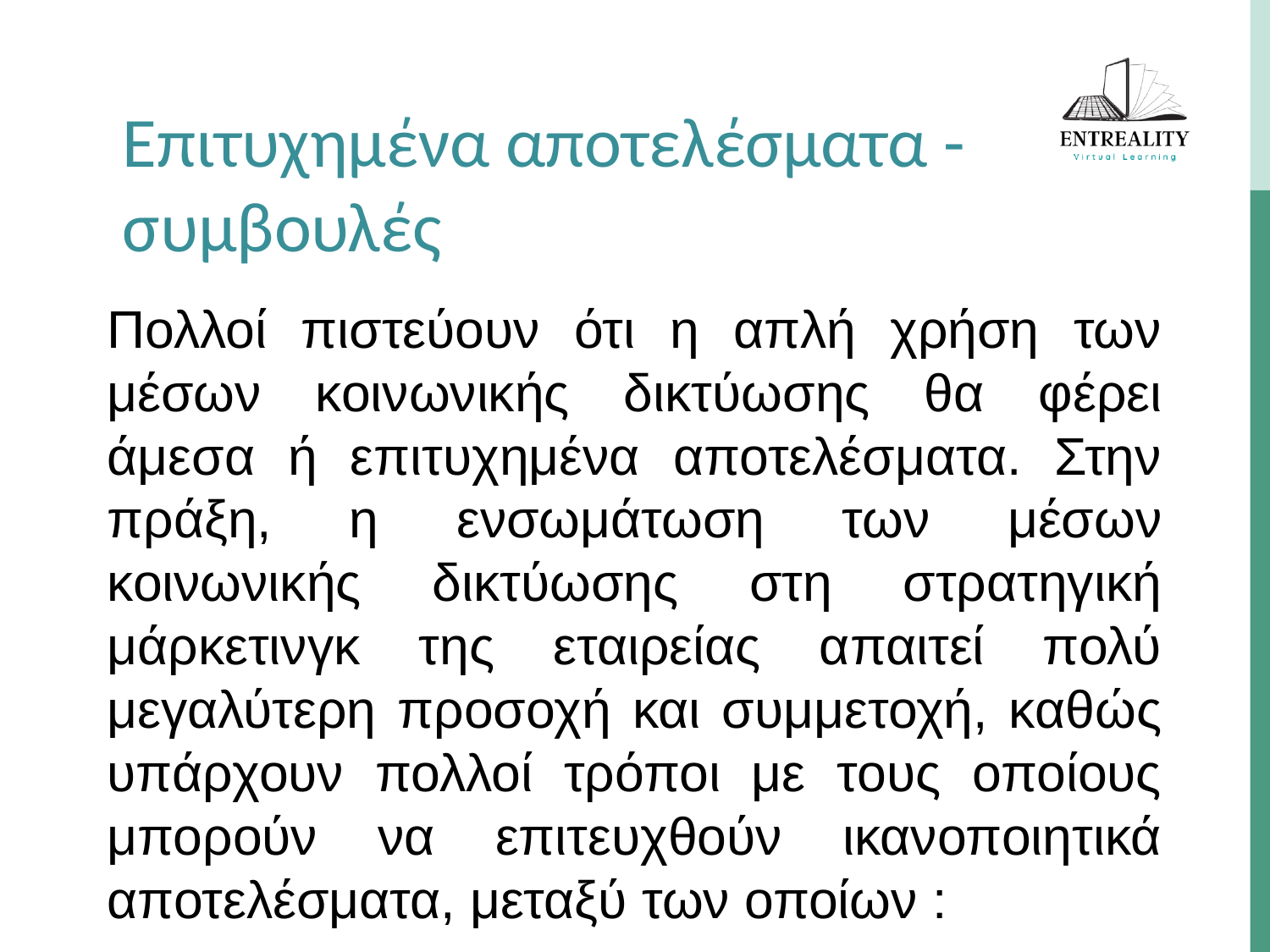

Επιτυχημένα αποτελέσματα - συμβουλές
Πολλοί πιστεύουν ότι η απλή χρήση των μέσων κοινωνικής δικτύωσης θα φέρει άμεσα ή επιτυχημένα αποτελέσματα. Στην πράξη, η ενσωμάτωση των μέσων κοινωνικής δικτύωσης στη στρατηγική μάρκετινγκ της εταιρείας απαιτεί πολύ μεγαλύτερη προσοχή και συμμετοχή, καθώς υπάρχουν πολλοί τρόποι με τους οποίους μπορούν να επιτευχθούν ικανοποιητικά αποτελέσματα, μεταξύ των οποίων :